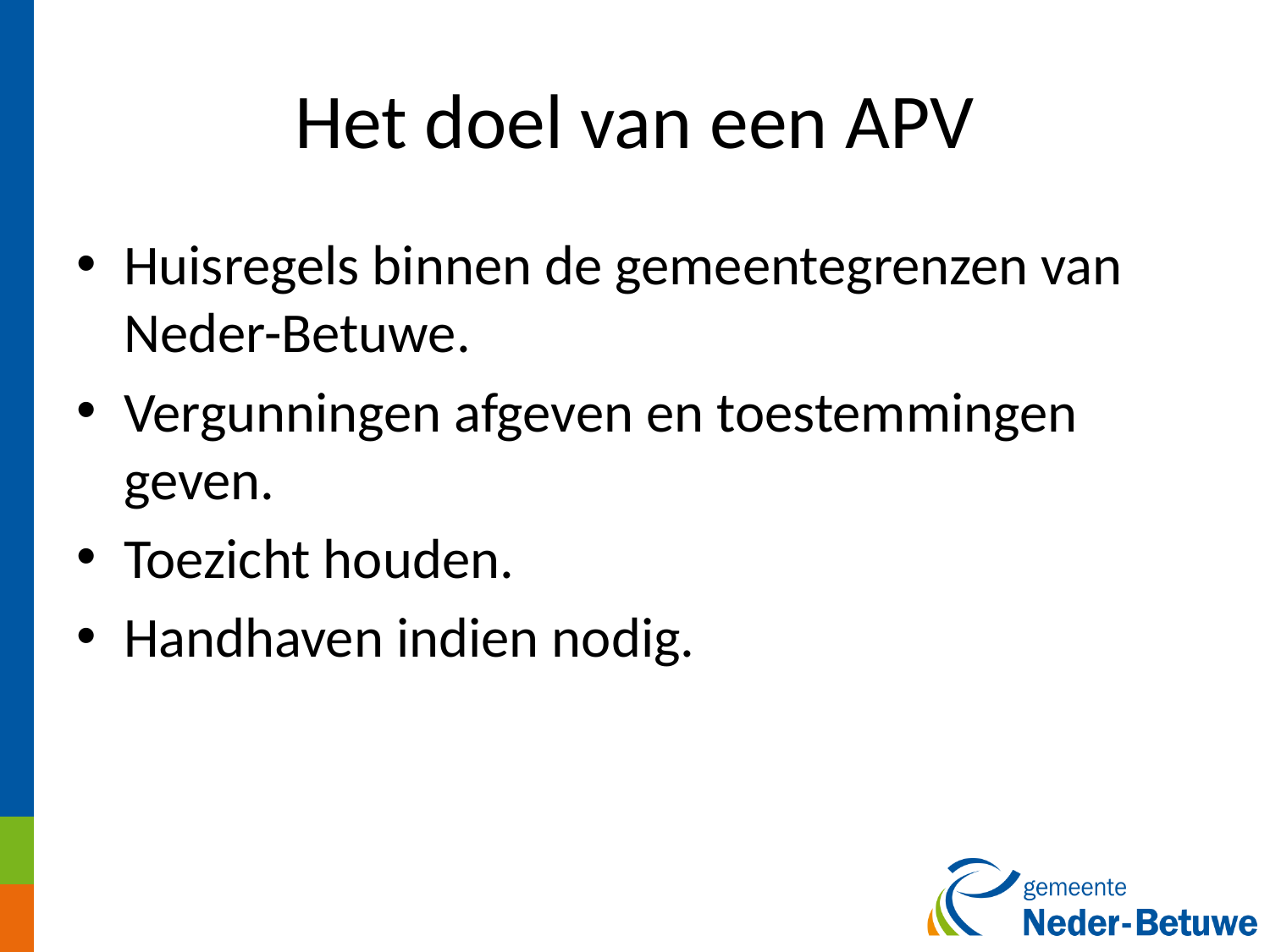

# Het doel van een APV
Huisregels binnen de gemeentegrenzen van Neder-Betuwe.
Vergunningen afgeven en toestemmingen geven.
Toezicht houden.
Handhaven indien nodig.